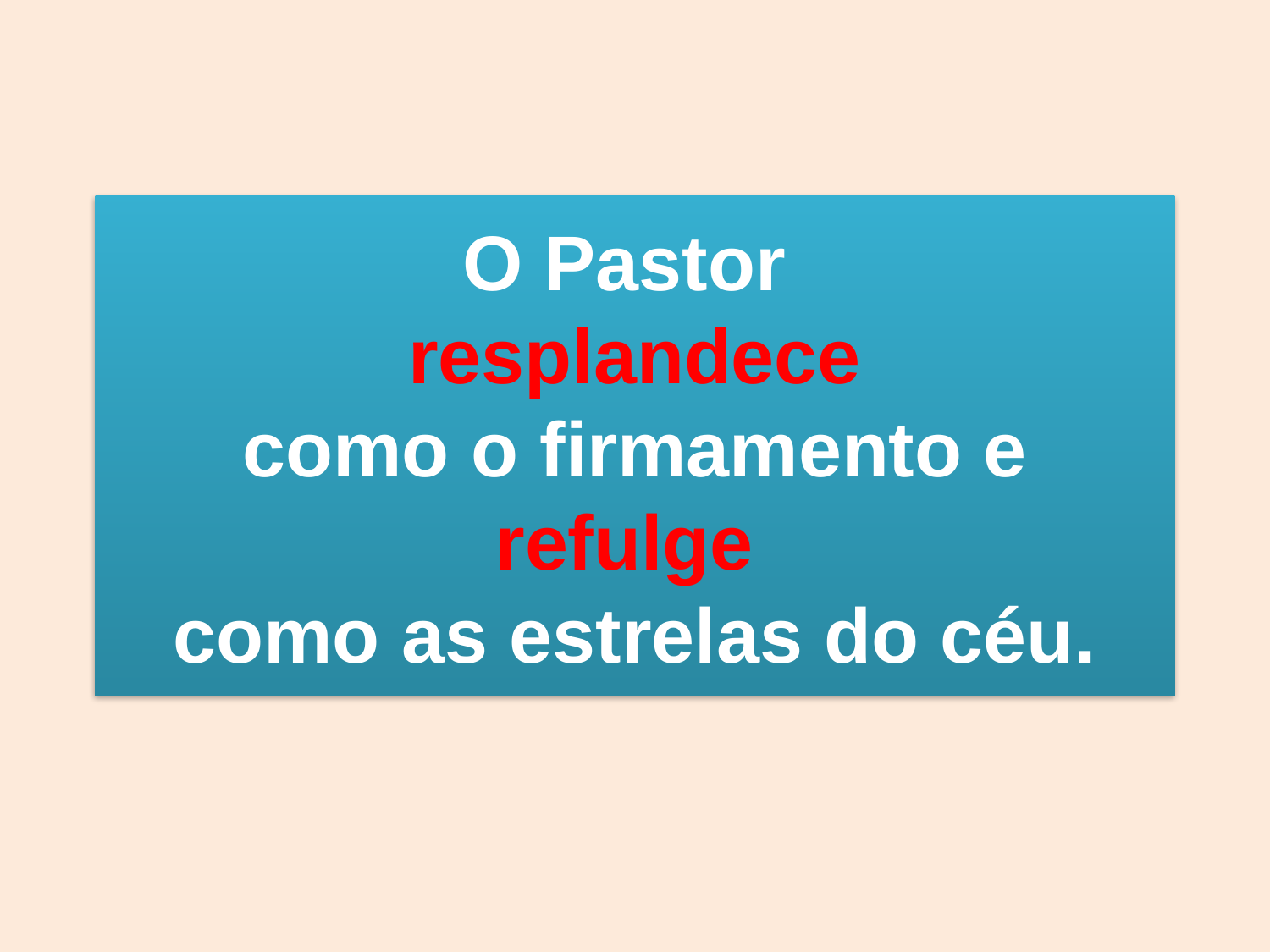

# O Pastor resplandece como o firmamento e refulge como as estrelas do céu.